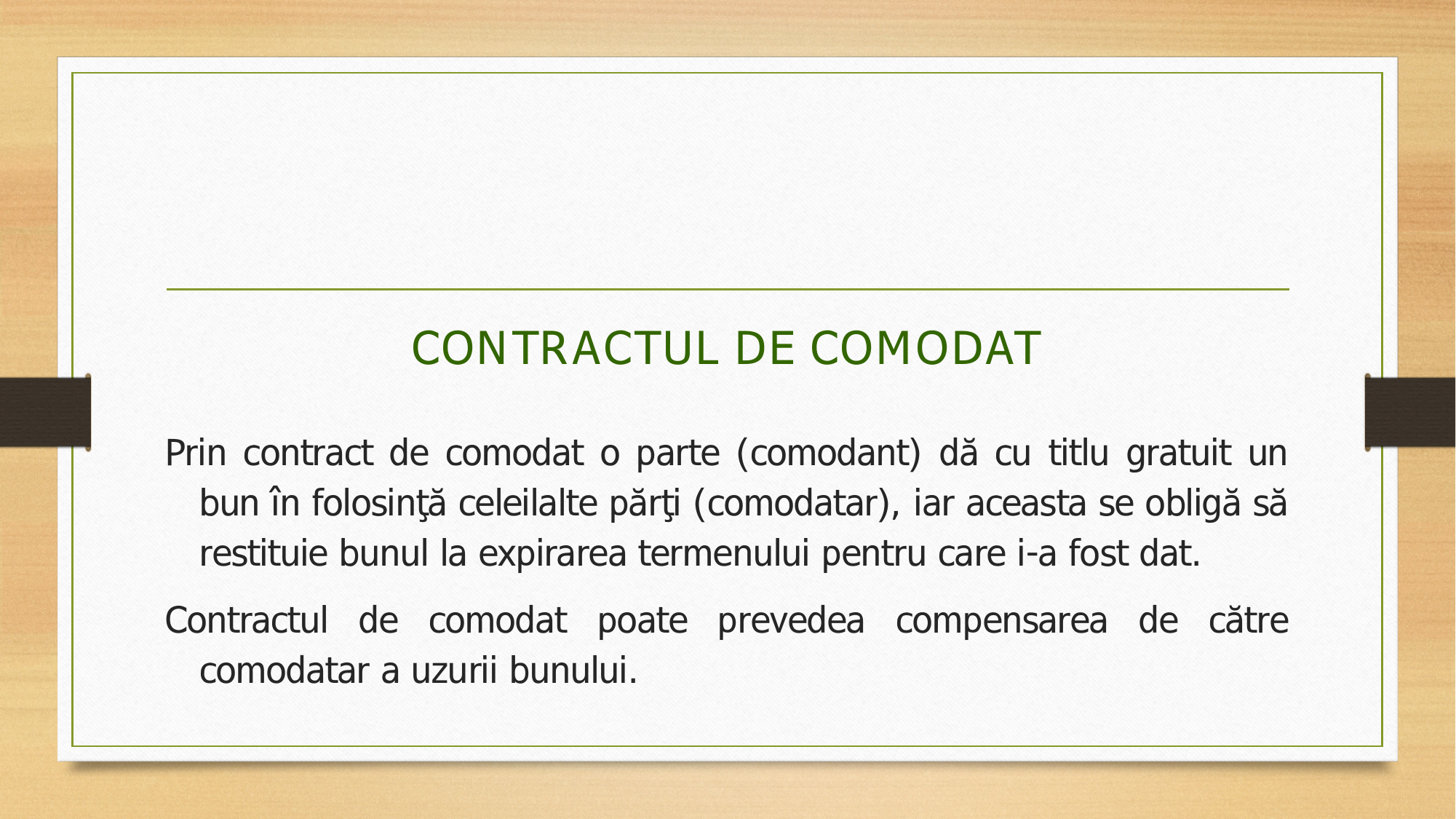

CONTRACTUL DE COMODAT

Prin contract de comodat o parte (comodant) dă cu titlu gratuit un bun în folosinţă celeilalte părţi (comodatar), iar aceasta se obligă să restituie bunul la expirarea termenului pentru care i-a fost dat.
Contractul de comodat poate prevedea compensarea de către comodatar a uzurii bunului.